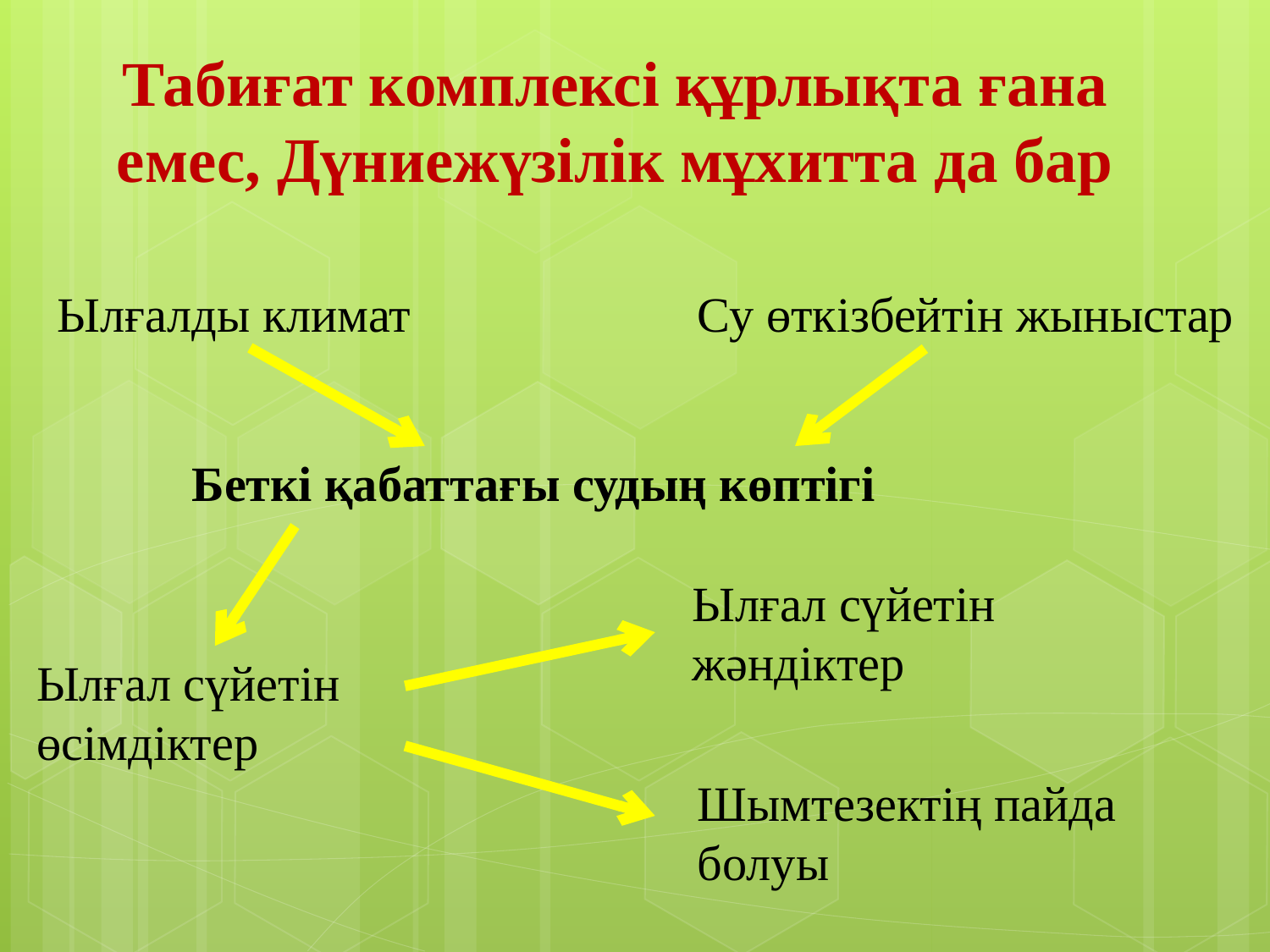

Табиғат комплексі құрлықта ғана емес, Дүниежүзілік мұхитта да бар
Ылғалды климат
Су өткізбейтін жыныстар
Беткі қабаттағы судың көптігі
Ылғал сүйетін жәндіктер
Ылғал сүйетін өсімдіктер
Шымтезектің пайда болуы